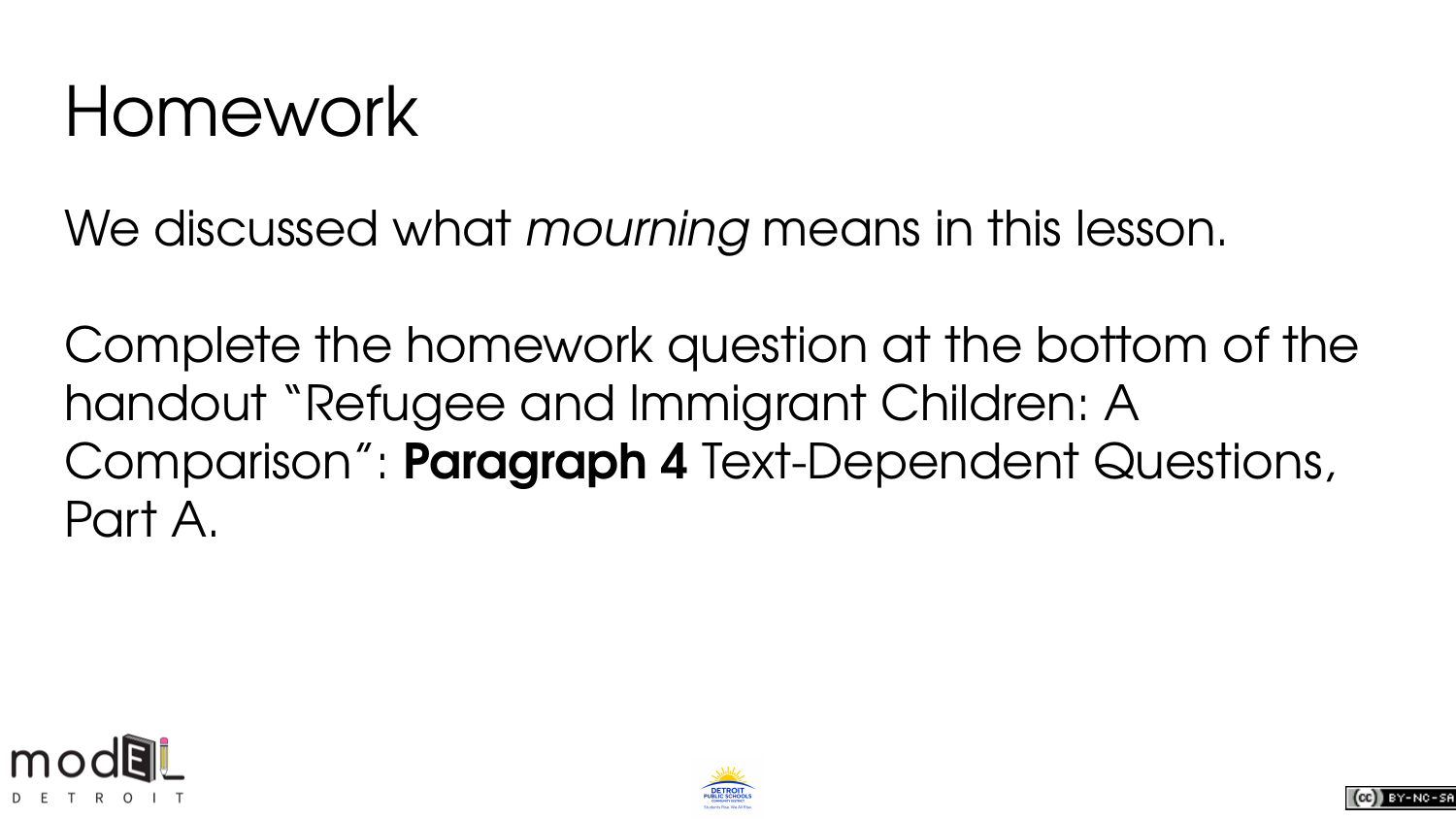

# Homework
We discussed what mourning means in this lesson.

Complete the homework question at the bottom of the handout “Refugee and Immigrant Children: A Comparison”: Paragraph 4 Text-Dependent Questions, Part A.